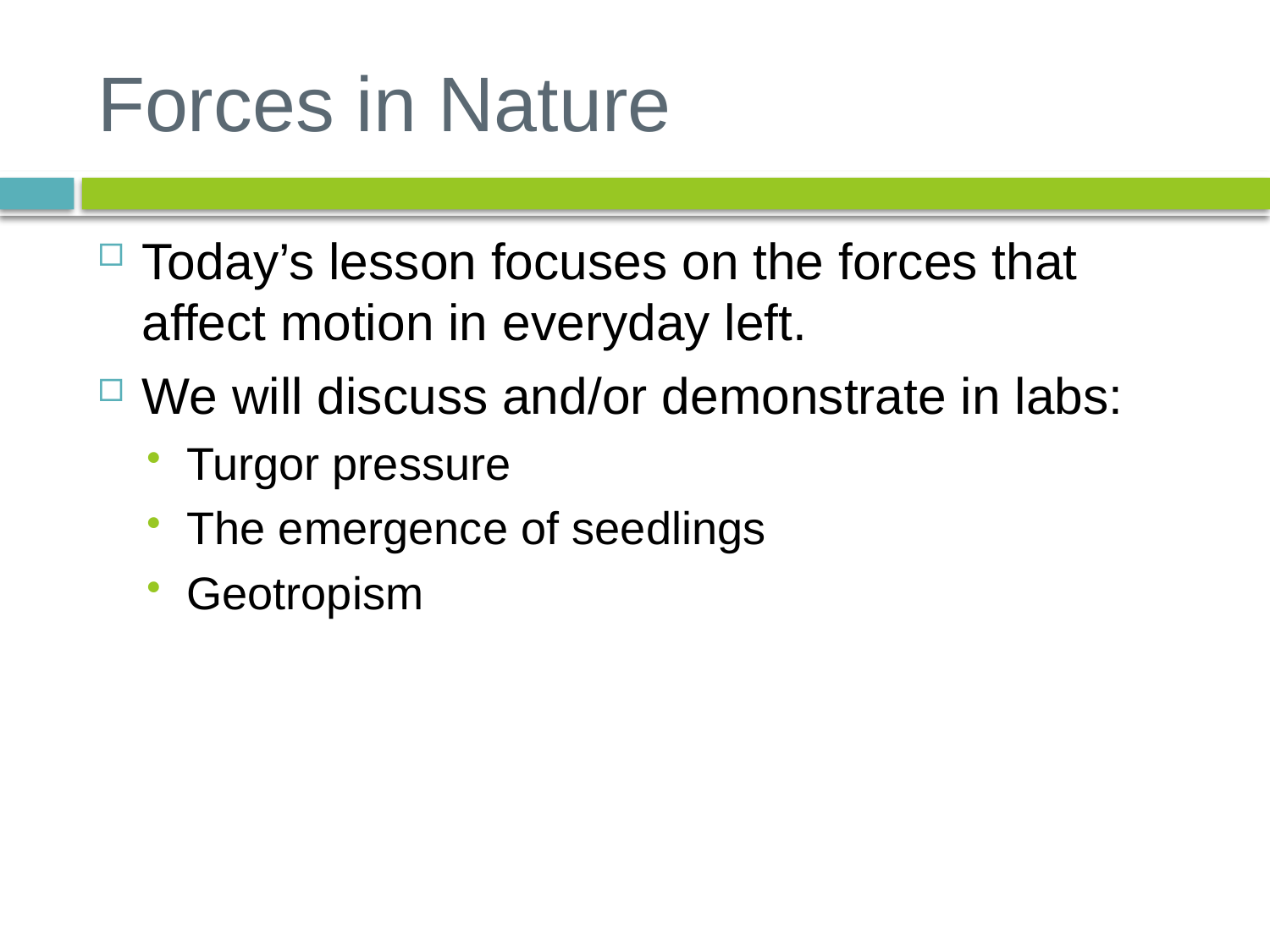

# Forces in Nature
Today’s lesson focuses on the forces that affect motion in everyday left.
We will discuss and/or demonstrate in labs:
Turgor pressure
The emergence of seedlings
Geotropism